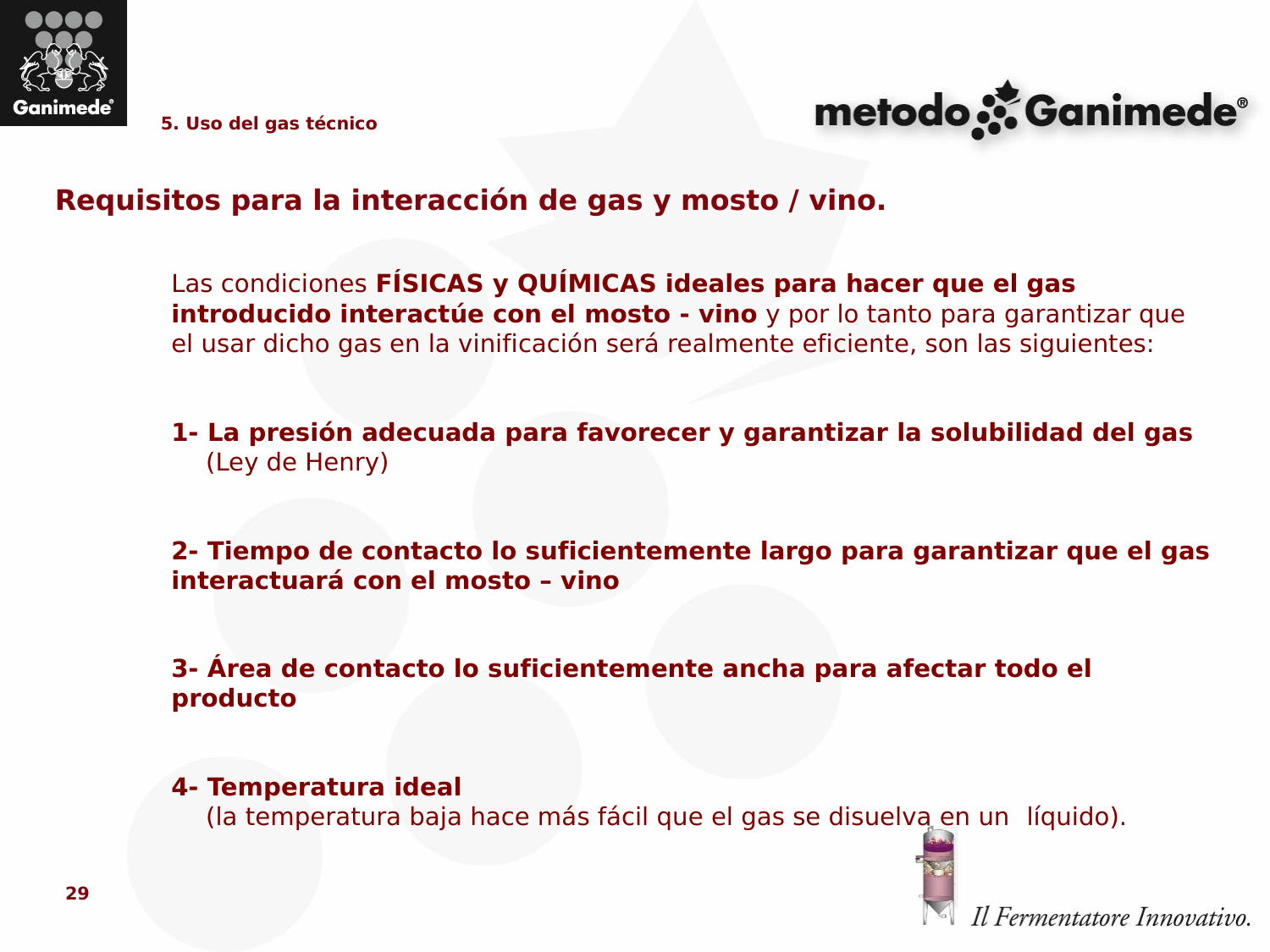

5. Uso del gas técnico
Requisitos para la interacción de gas y mosto / vino.
Las condiciones FÍSICAS y QUÍMICAS ideales para hacer que el gas introducido interactúe con el mosto - vino y por lo tanto para garantizar que el usar dicho gas en la vinificación será realmente eficiente, son las siguientes:

1- La presión adecuada para favorecer y garantizar la solubilidad del gas
    (Ley de Henry)

2- Tiempo de contacto lo suficientemente largo para garantizar que el gas interactuará con el mosto – vino

3- Área de contacto lo suficientemente ancha para afectar todo el producto

4- Temperatura ideal
    (la temperatura baja hace más fácil que el gas se disuelva en un  líquido).

29